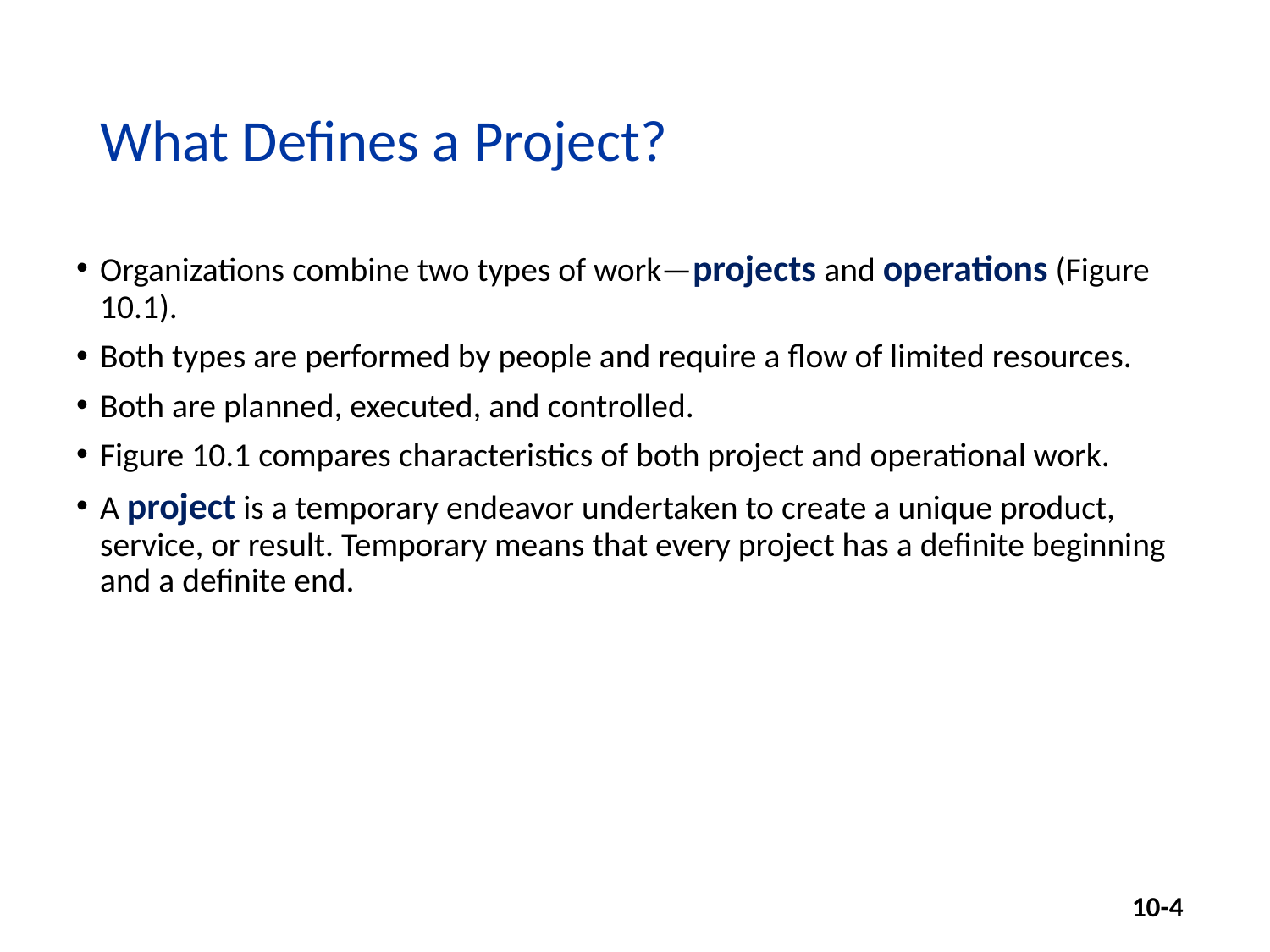

# What Defines a Project?
Organizations combine two types of work—projects and operations (Figure 10.1).
Both types are performed by people and require a flow of limited resources.
Both are planned, executed, and controlled.
Figure 10.1 compares characteristics of both project and operational work.
A project is a temporary endeavor undertaken to create a unique product, service, or result. Temporary means that every project has a definite beginning and a definite end.